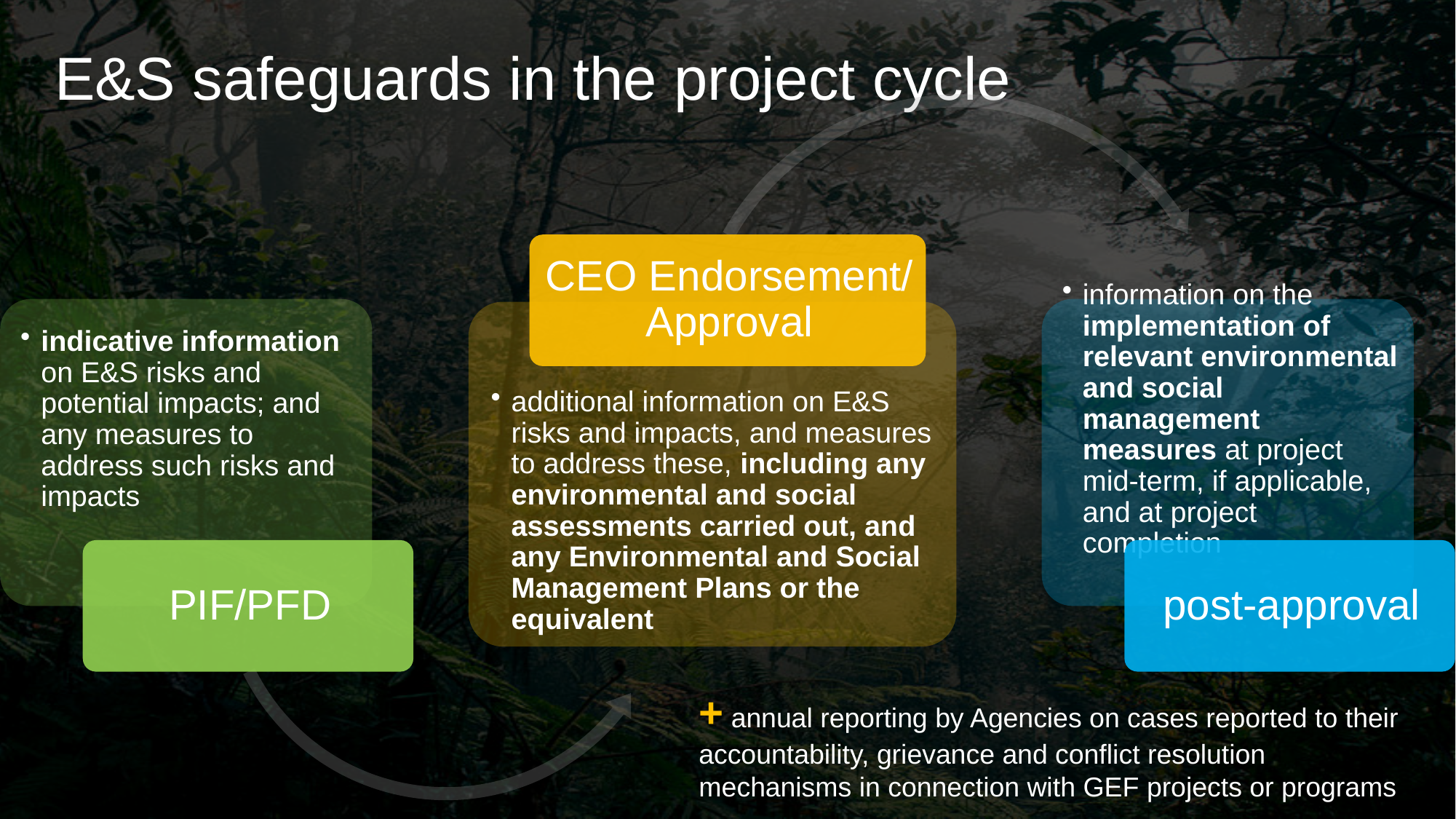

E&S safeguards in the project cycle
indicative information on E&S risks and potential impacts; and any measures to address such risks and impacts
PIF/PFD
additional information on E&S risks and impacts, and measures to address these, including any environmental and social assessments carried out, and any Environmental and Social Management Plans or the equivalent
CEO Endorsement/ Approval
information on the implementation of relevant environmental and social management measures at project mid-term, if applicable, and at project completion
post-approval

+ annual reporting by Agencies on cases reported to their accountability, grievance and conflict resolution mechanisms in connection with GEF projects or programs